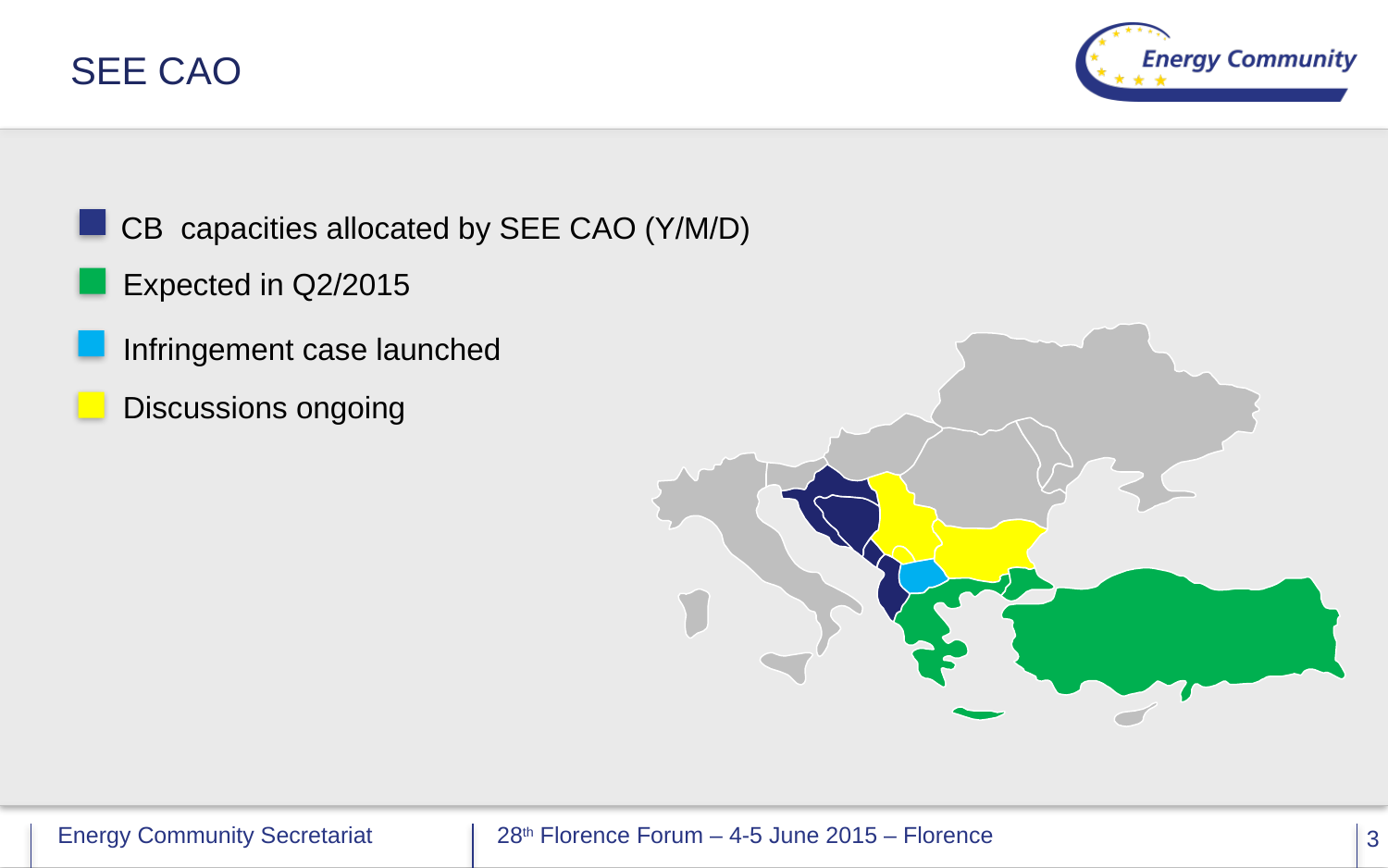

# SEE CAO
CB  capacities allocated by SEE CAO (Y/M/D)

Expected in Q2/2015

Infringement case launched

Discussions ongoing

28th Florence Forum – 4-5 June 2015 – Florence
3